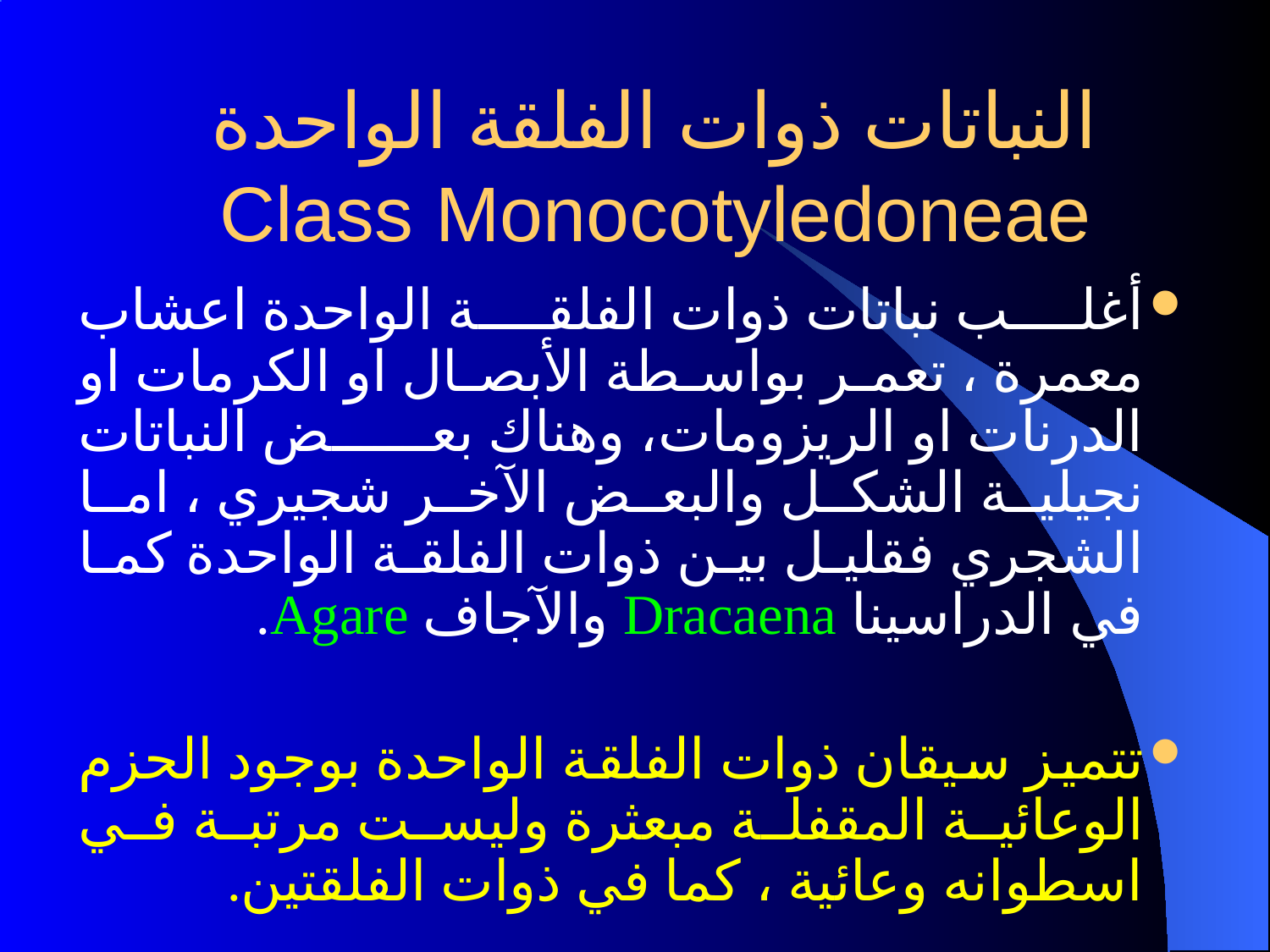

# النباتات ذوات الفلقة الواحدة Class Monocotyledoneae
أغلب نباتات ذوات الفلقة الواحدة اعشاب معمرة ، تعمر بواسطة الأبصال او الكرمات او الدرنات او الريزومات، وهناك بعض النباتات نجيلية الشكل والبعض الآخر شجيري ، اما الشجري فقليل بين ذوات الفلقة الواحدة كما في الدراسينا Dracaena والآجاف Agare.

تتميز سيقان ذوات الفلقة الواحدة بوجود الحزم الوعائية المقفلة مبعثرة وليست مرتبة في اسطوانه وعائية ، كما في ذوات الفلقتين.